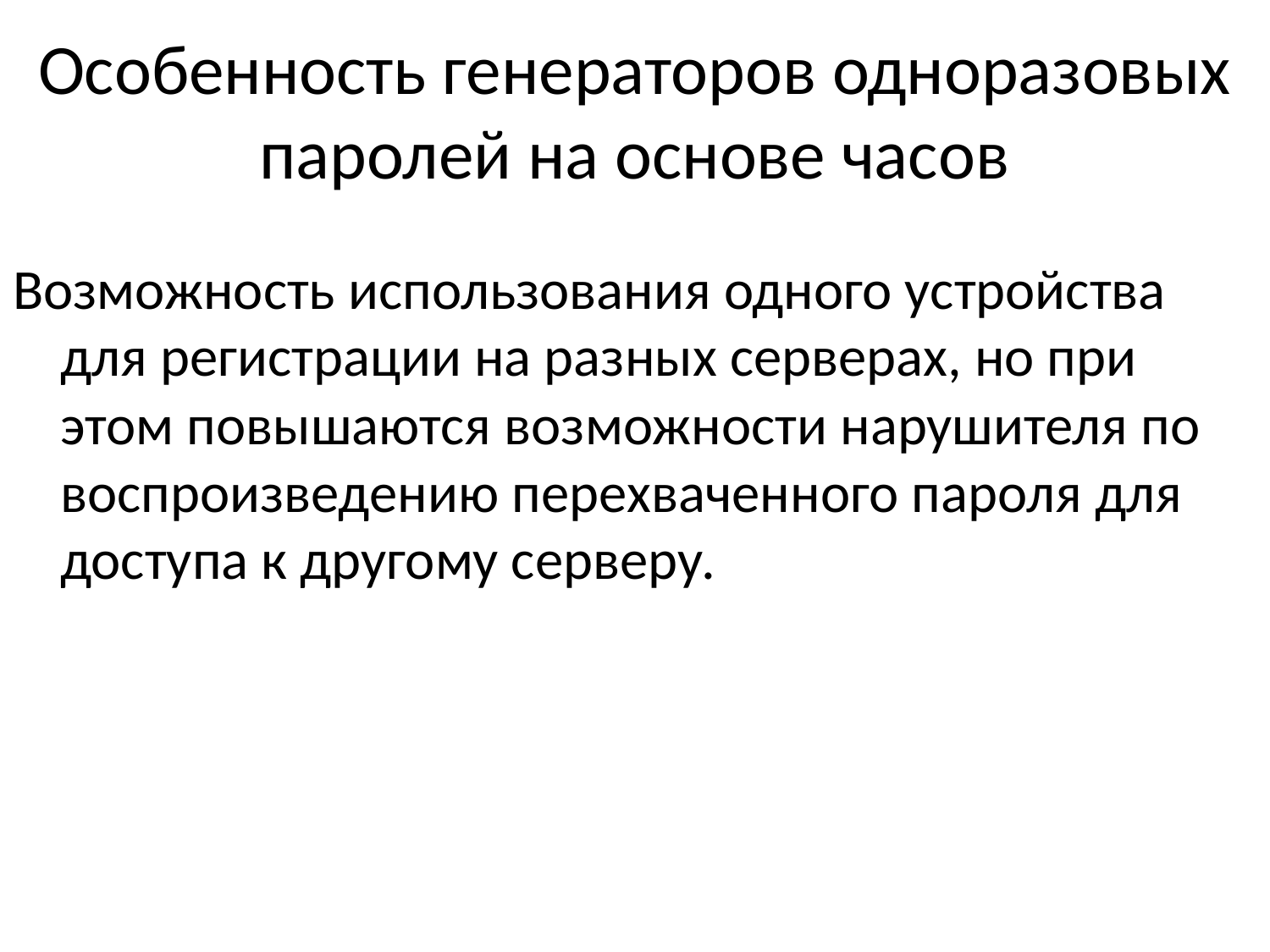

# Особенность генераторов одноразовых паролей на основе часов
Возможность использования одного устройства для регистрации на разных серверах, но при этом повышаются возможности нарушителя по воспроизведению перехваченного пароля для доступа к другому серверу.